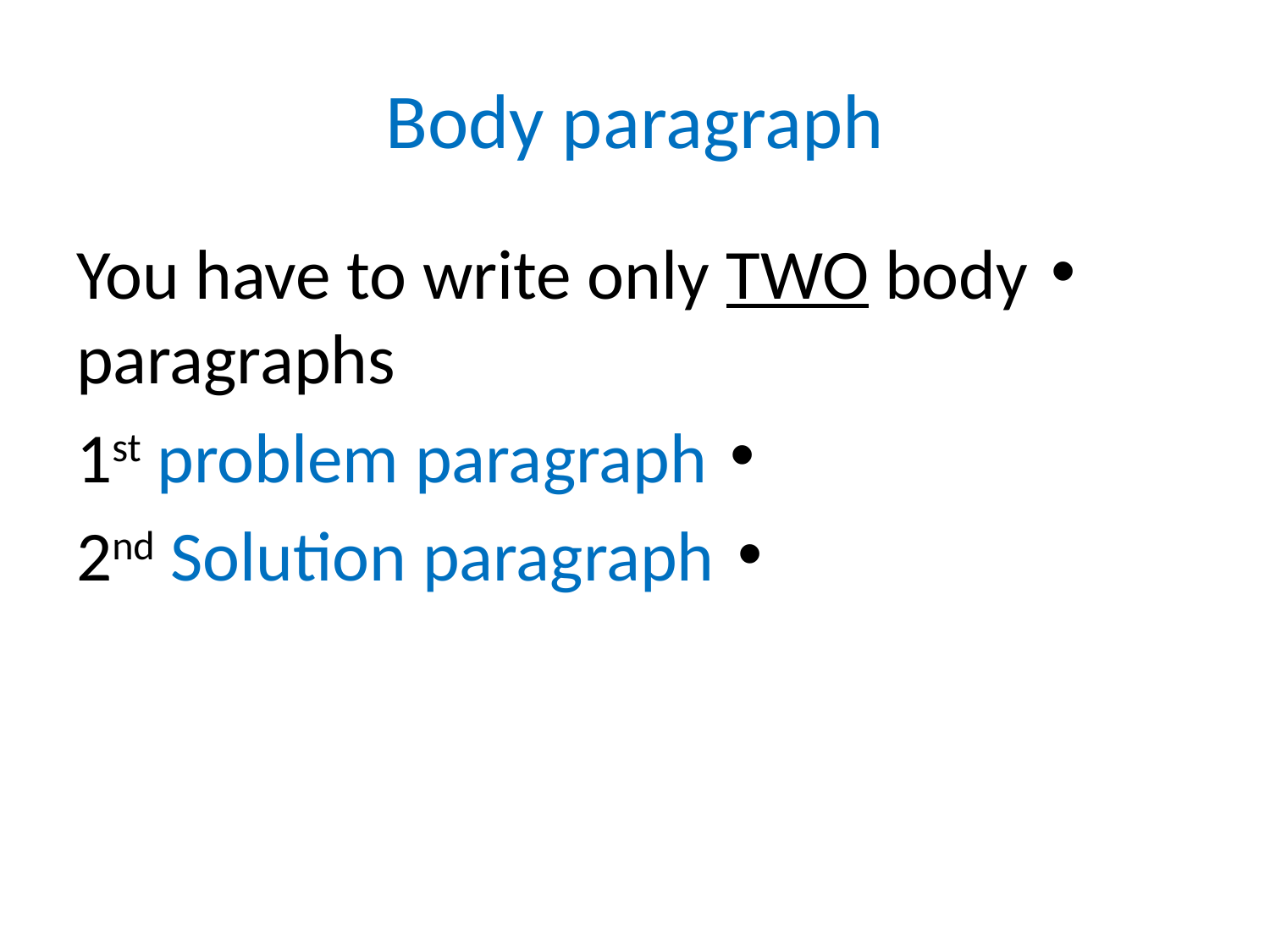

# Body paragraph
You have to write only TWO body paragraphs
1st problem paragraph
2nd Solution paragraph